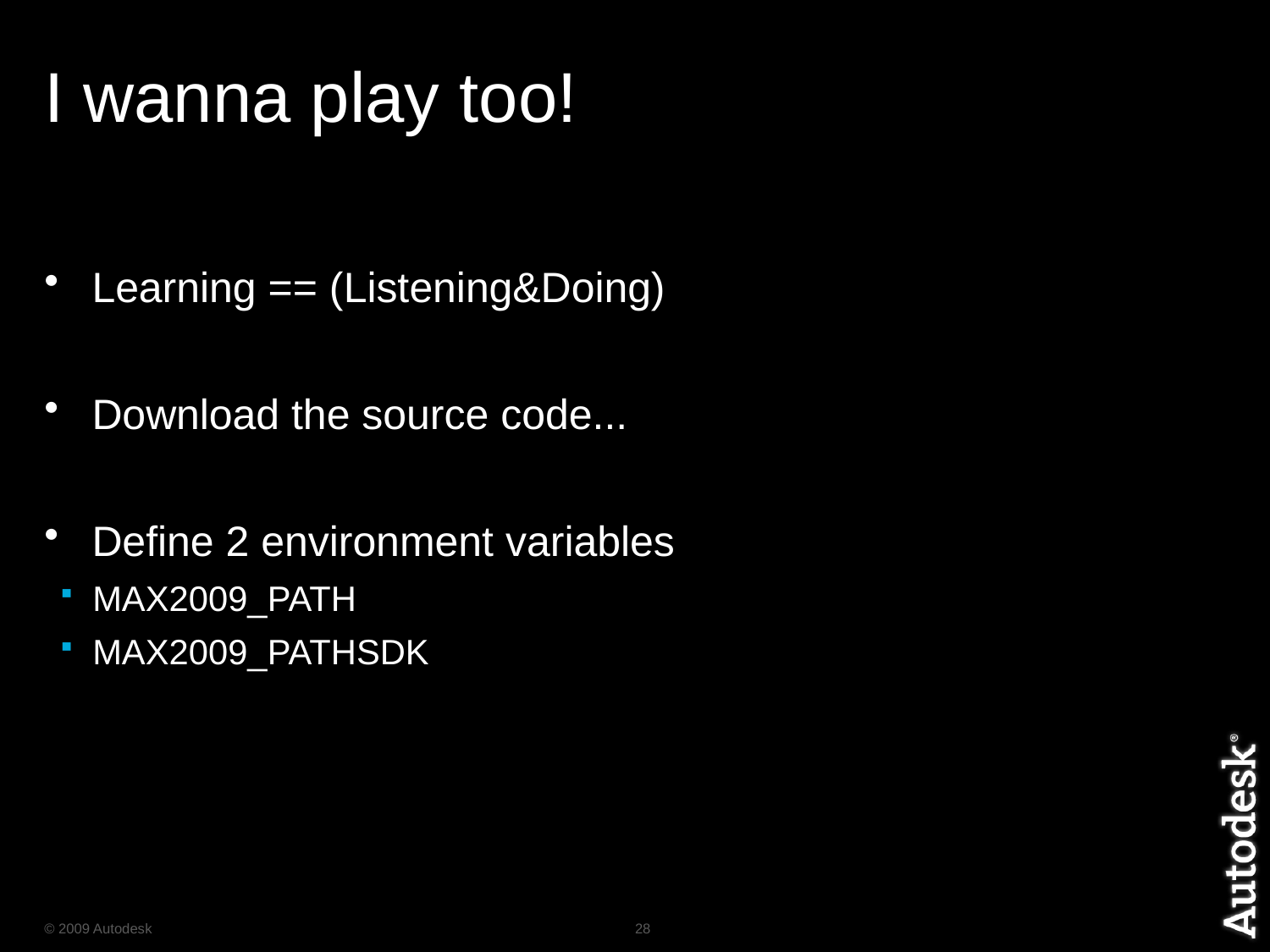

# I wanna play too!

Learning == (Listening&Doing)

Download the source code...

Define 2 environment variables
MAX2009_PATH
MAX2009_PATHSDK